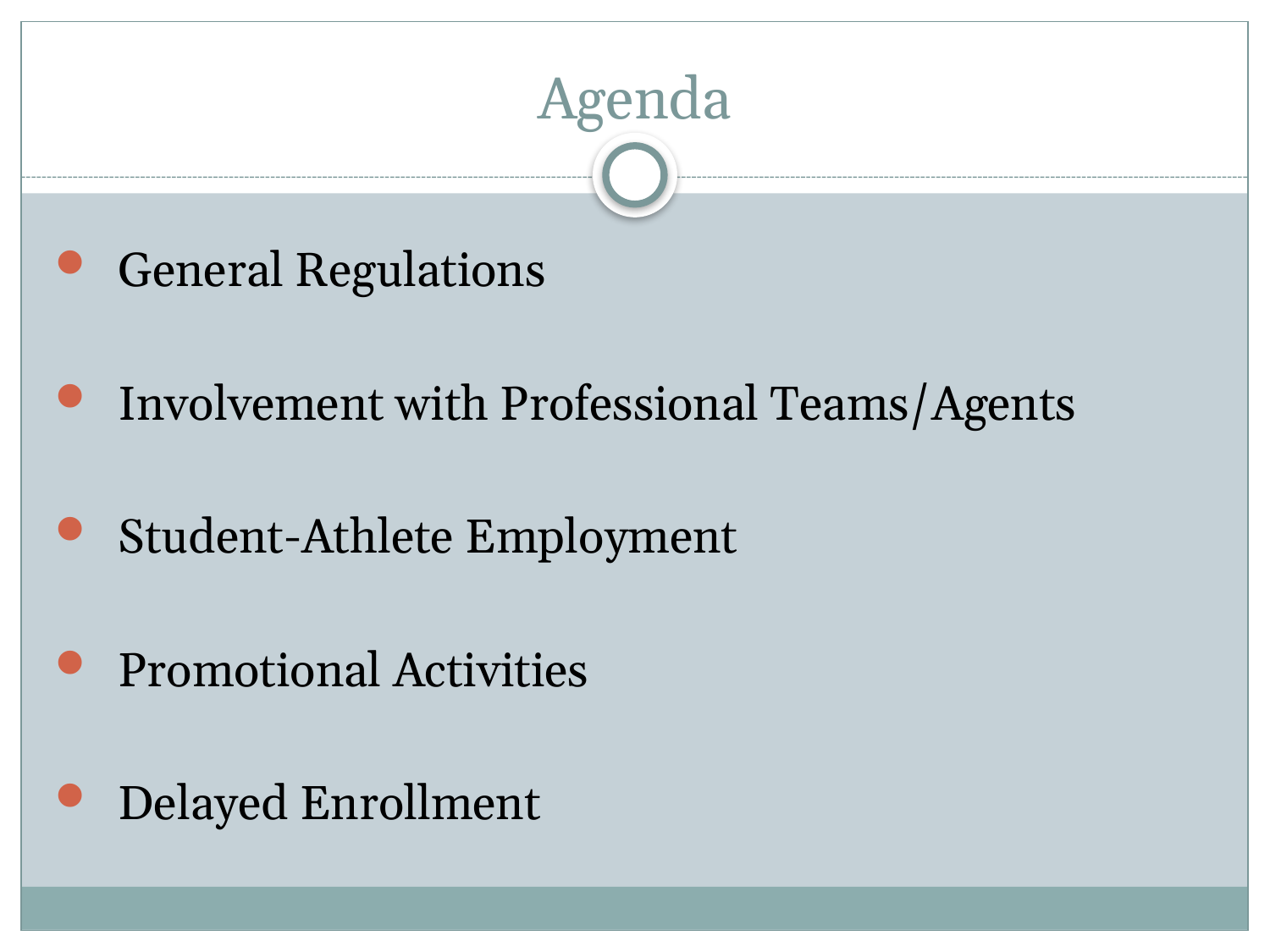

# Agenda
General Regulations

Involvement with Professional Teams/Agents

Student-Athlete Employment

Promotional Activities

Delayed Enrollment